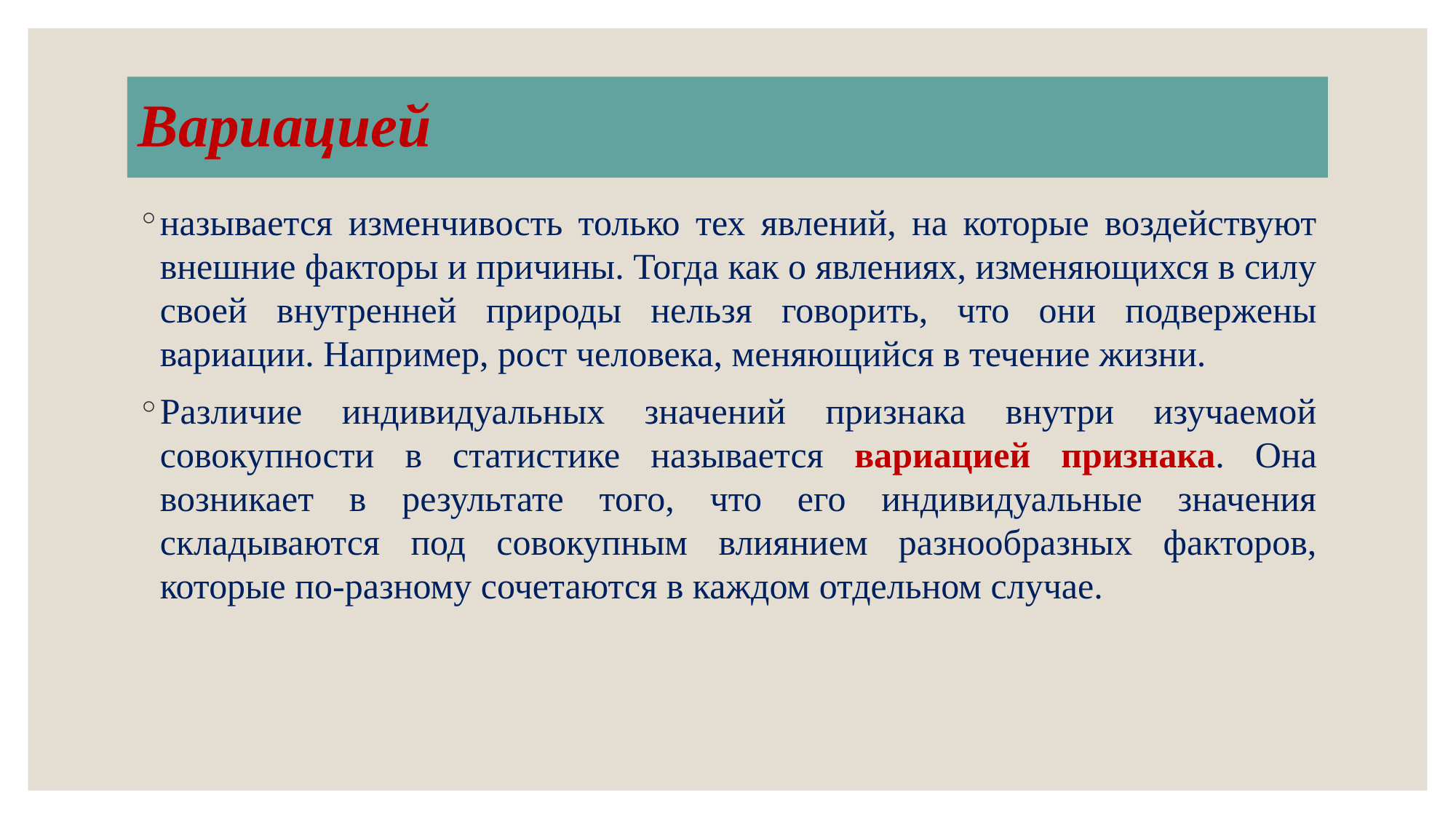

# Вариацией
называется изменчивость только тех явлений, на которые воздействуют внешние факторы и причины. Тогда как о явлениях, изменяющихся в силу своей внутренней природы нельзя говорить, что они подвержены вариации. Например, рост человека, меняющийся в течение жизни.
Различие индивидуальных значений признака внутри изучаемой совокупности в статистике называется вариацией признака. Она возникает в результате того, что его индивидуальные значения складываются под совокупным влиянием разнообразных факторов, которые по-разному сочетаются в каждом отдельном случае.